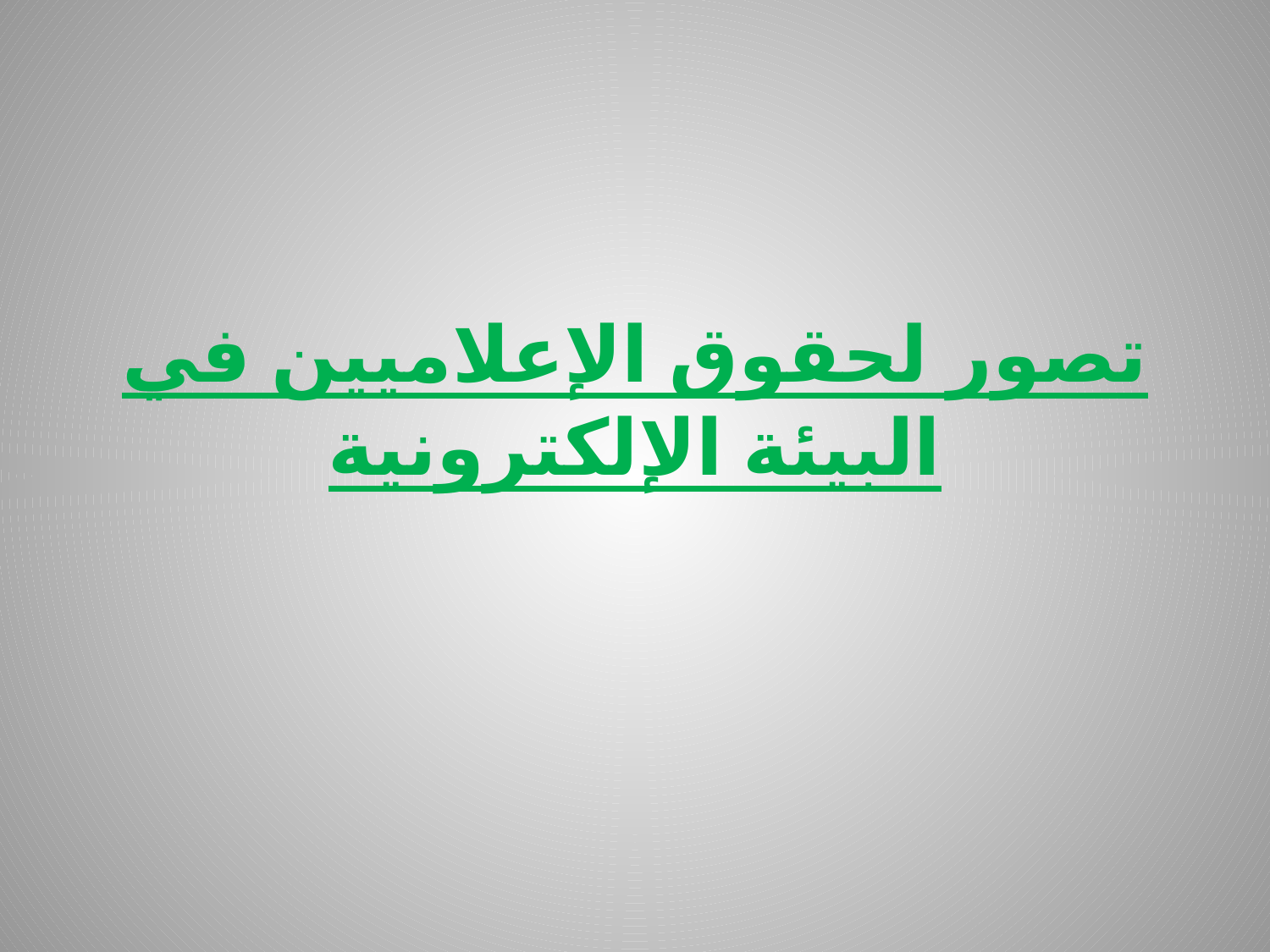

# تصور لحقوق الإعلاميين في البيئة الإلكترونية